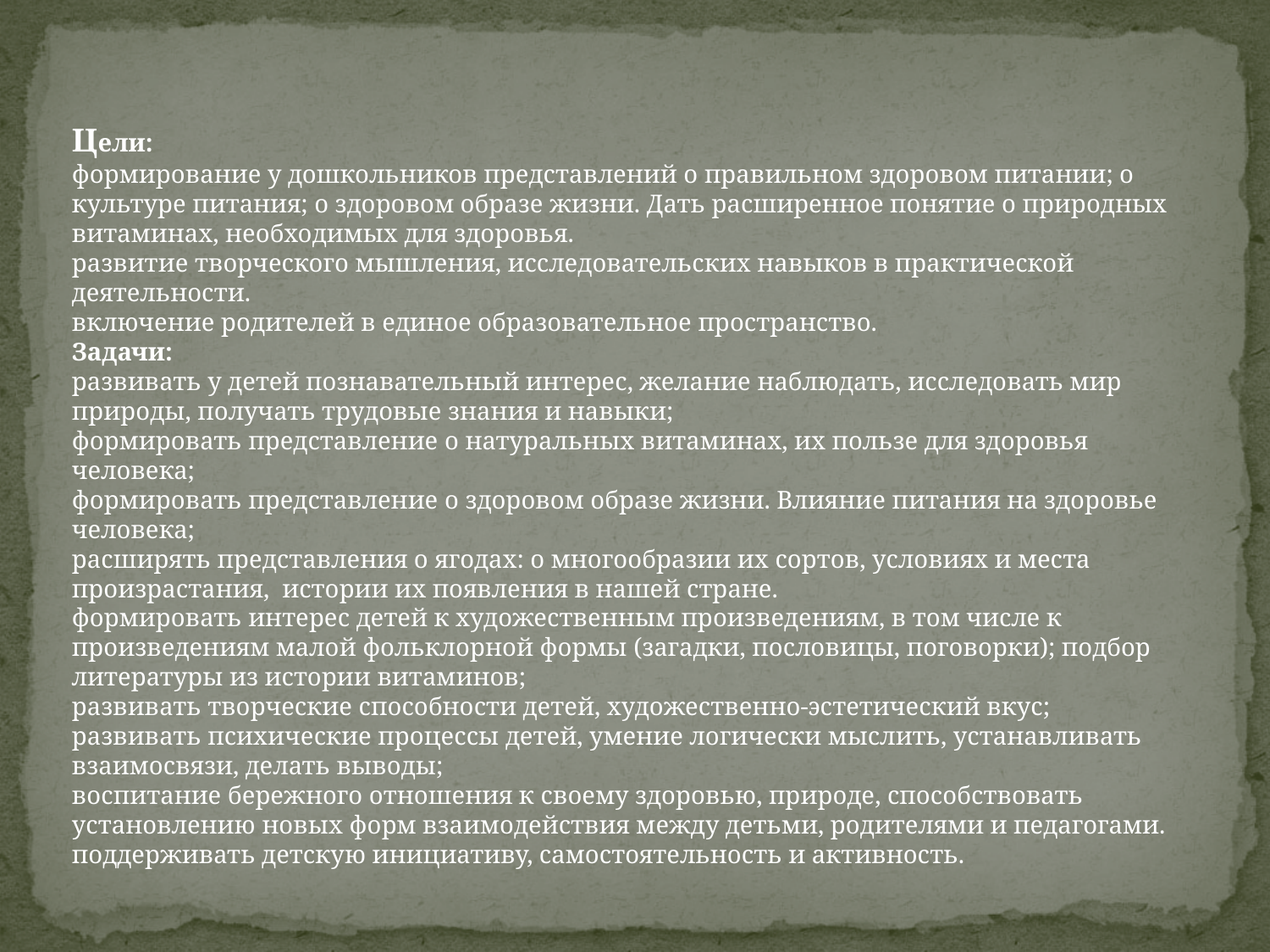

Цели:
формирование у дошкольников представлений о правильном здоровом питании; о культуре питания; о здоровом образе жизни. Дать расширенное понятие о природных витаминах, необходимых для здоровья.
развитие творческого мышления, исследовательских навыков в практической деятельности.
включение родителей в единое образовательное пространство.
Задачи:
развивать у детей познавательный интерес, желание наблюдать, исследовать мир природы, получать трудовые знания и навыки;
формировать представление о натуральных витаминах, их пользе для здоровья человека;
формировать представление о здоровом образе жизни. Влияние питания на здоровье человека;
расширять представления о ягодах: о многообразии их сортов, условиях и места произрастания,  истории их появления в нашей стране.
формировать интерес детей к художественным произведениям, в том числе к произведениям малой фольклорной формы (загадки, пословицы, поговорки); подбор литературы из истории витаминов;
развивать творческие способности детей, художественно-эстетический вкус;
развивать психические процессы детей, умение логически мыслить, устанавливать взаимосвязи, делать выводы;
воспитание бережного отношения к своему здоровью, природе, способствовать установлению новых форм взаимодействия между детьми, родителями и педагогами.
поддерживать детскую инициативу, самостоятельность и активность.